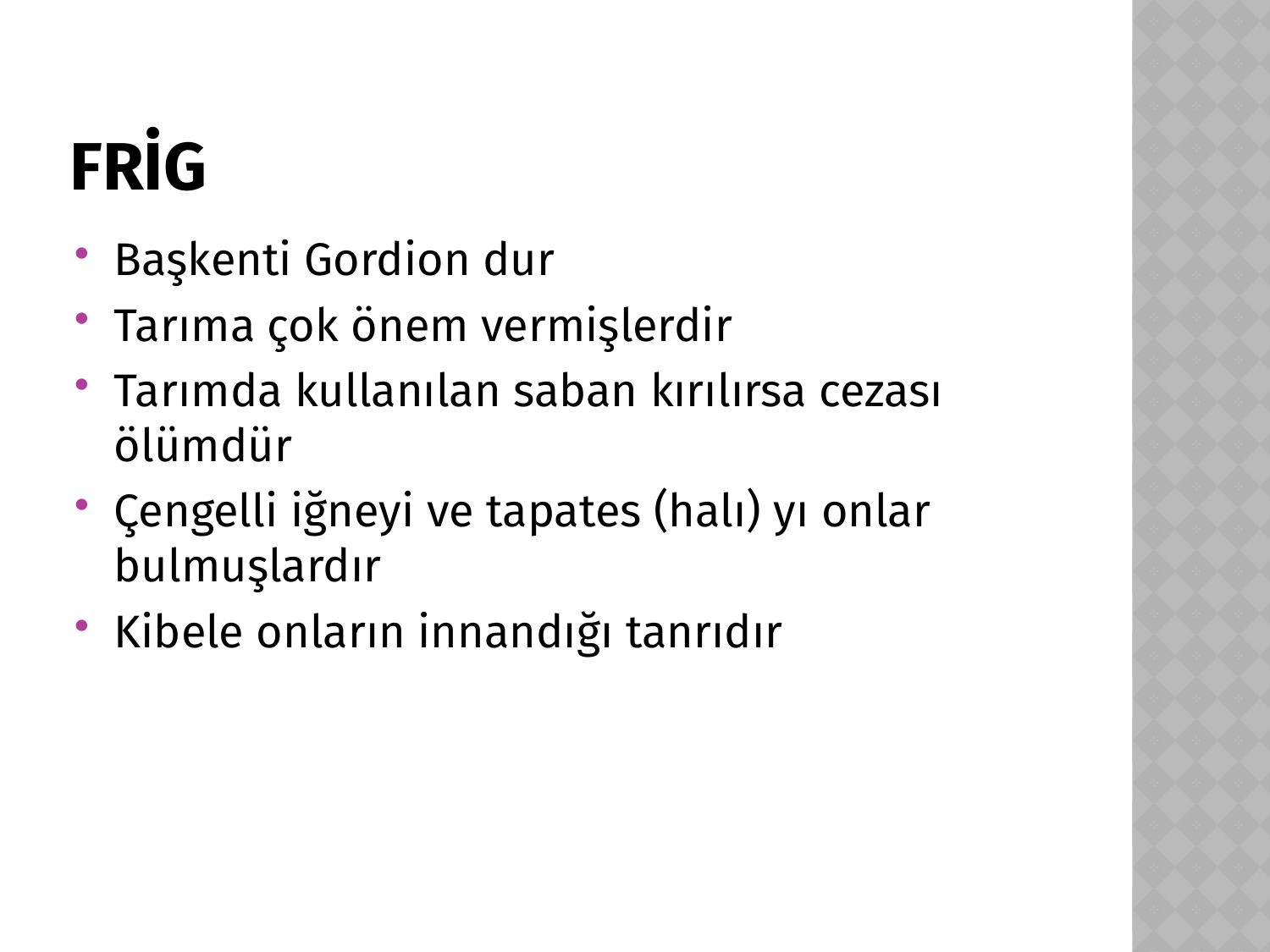

# frig
Başkenti Gordion dur
Tarıma çok önem vermişlerdir
Tarımda kullanılan saban kırılırsa cezası ölümdür
Çengelli iğneyi ve tapates (halı) yı onlar bulmuşlardır
Kibele onların innandığı tanrıdır